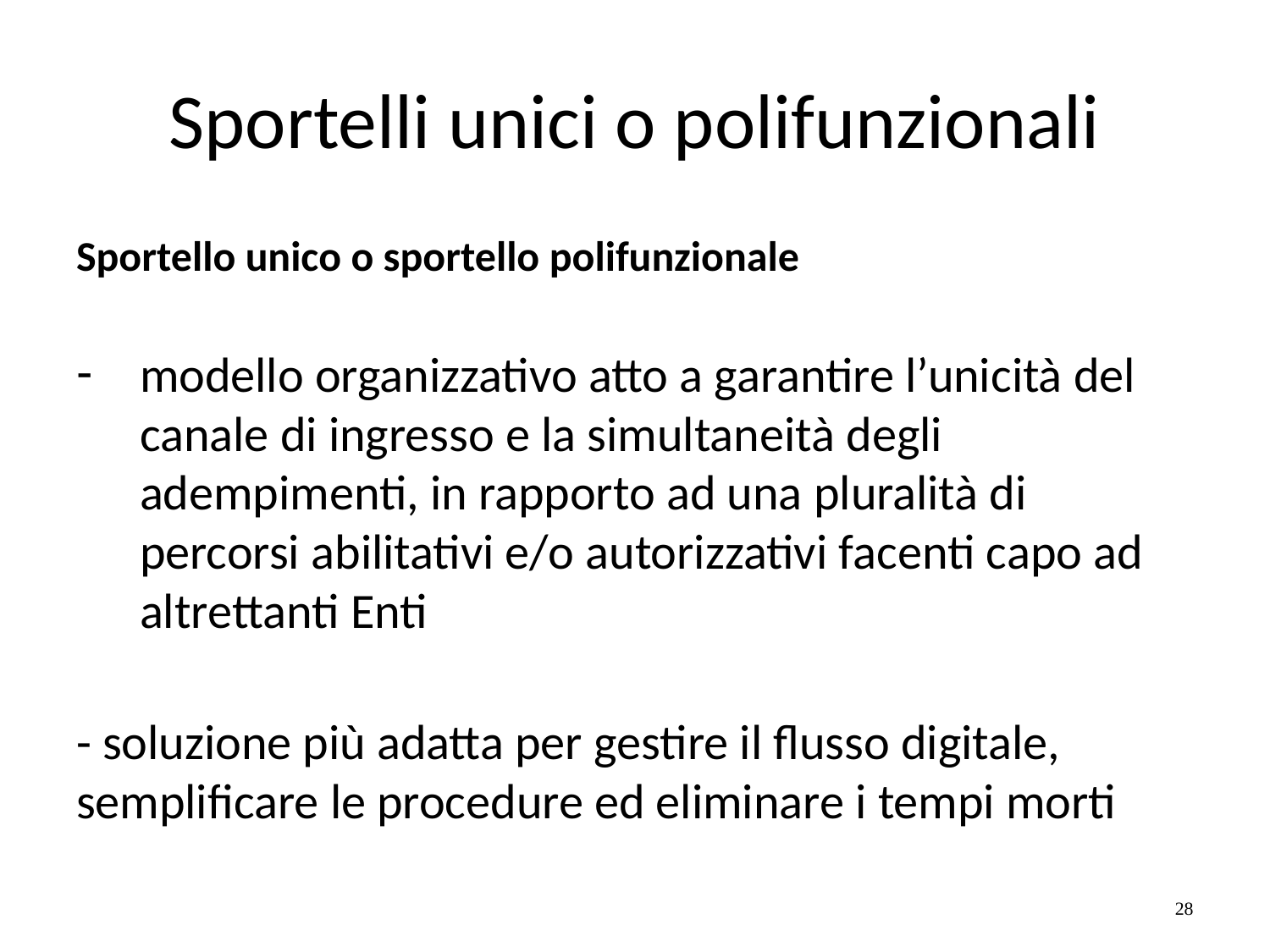

# Sportelli unici o polifunzionali
Sportello unico o sportello polifunzionale

modello organizzativo atto a garantire l’unicità del canale di ingresso e la simultaneità degli adempimenti, in rapporto ad una pluralità di percorsi abilitativi e/o autorizzativi facenti capo ad altrettanti Enti

- soluzione più adatta per gestire il flusso digitale, semplificare le procedure ed eliminare i tempi morti
28